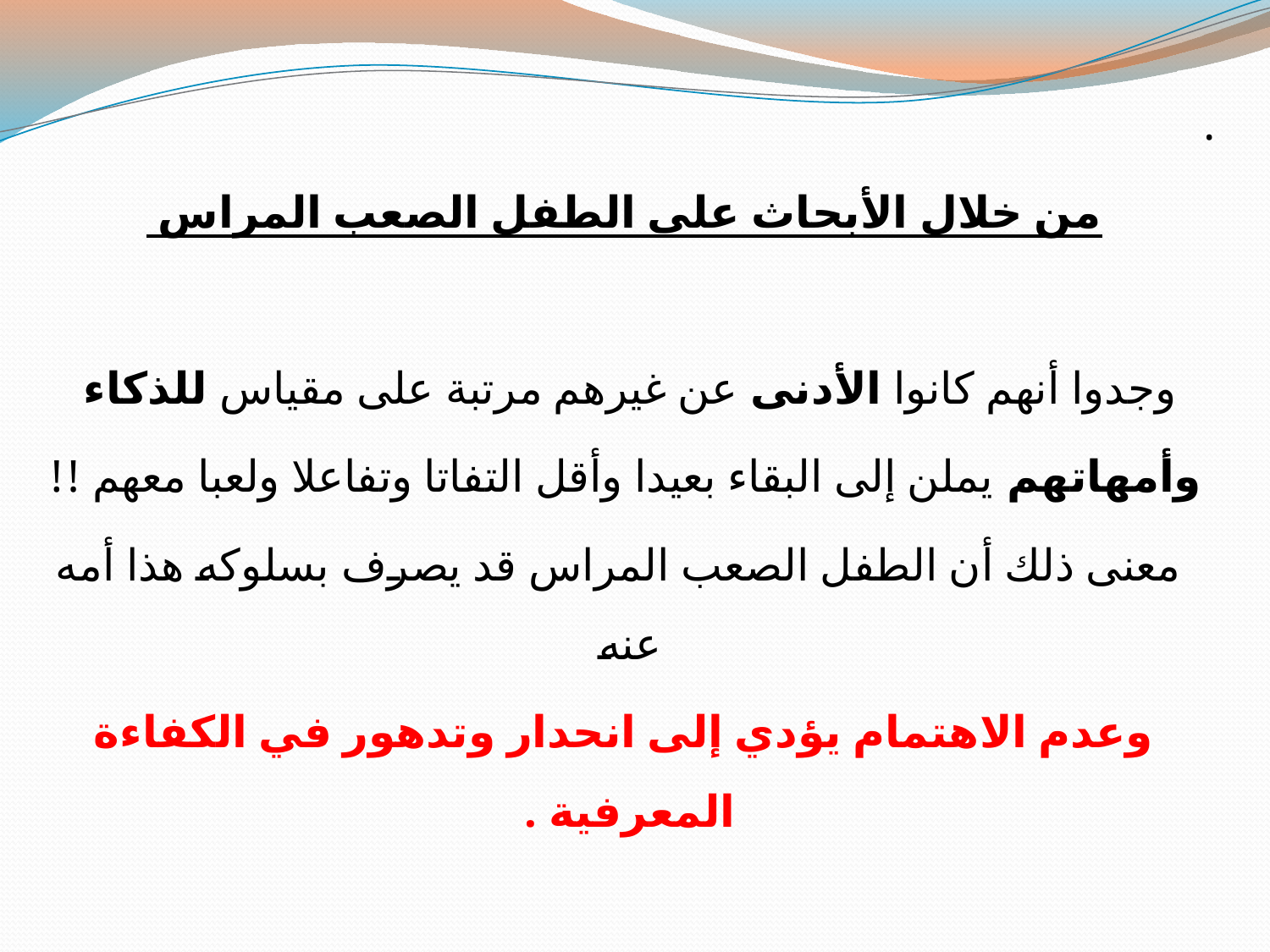

.
من خلال الأبحاث على الطفل الصعب المراس

وجدوا أنهم كانوا الأدنى عن غيرهم مرتبة على مقياس للذكاء
وأمهاتهم يملن إلى البقاء بعيدا وأقل التفاتا وتفاعلا ولعبا معهم !!
 معنى ذلك أن الطفل الصعب المراس قد يصرف بسلوكه هذا أمه عنه
وعدم الاهتمام يؤدي إلى انحدار وتدهور في الكفاءة المعرفية .